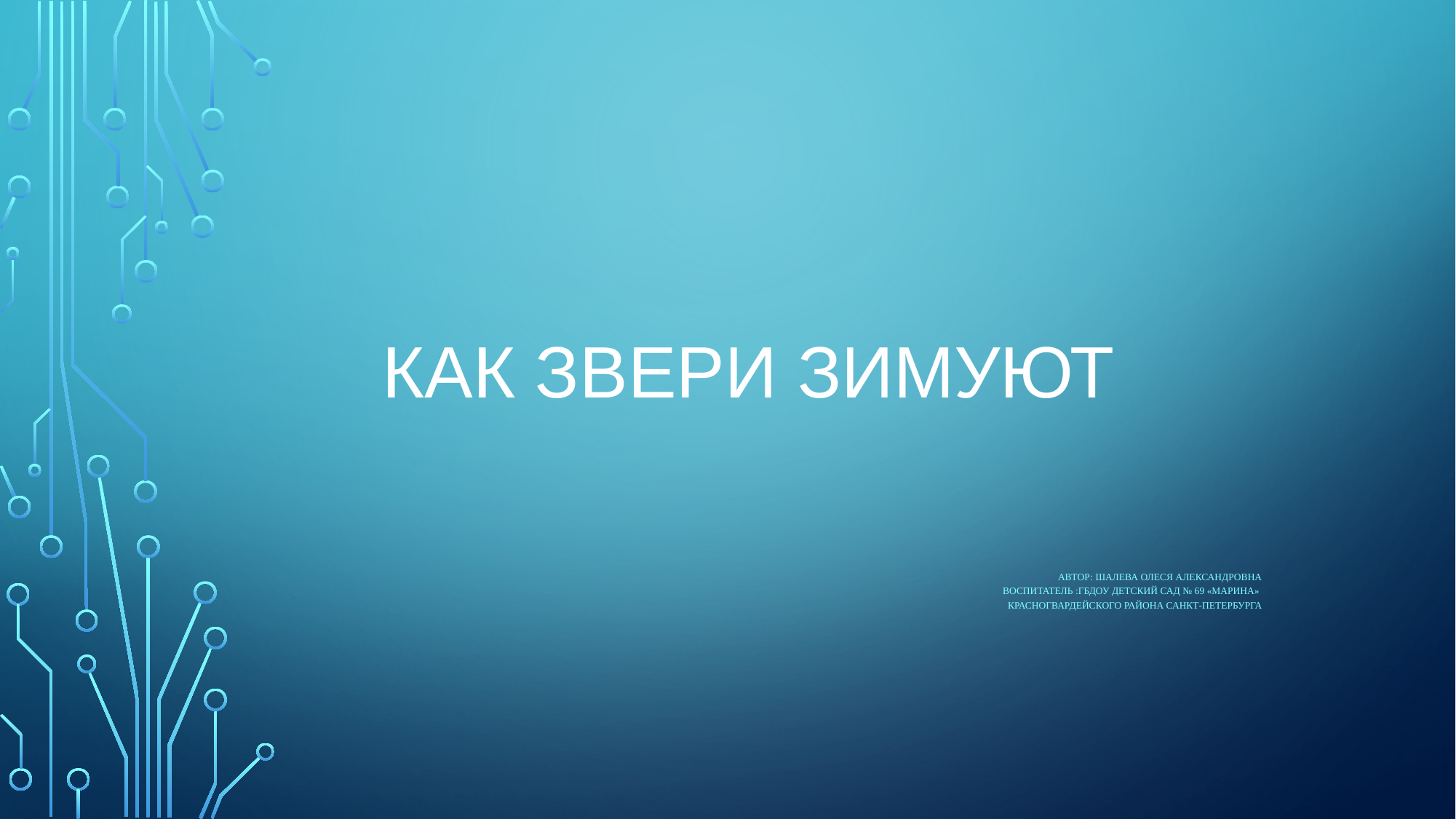

# Как звери зимуют
Автор: Шалева Олеся Александровна
Воспитатель :ГБДОУ детский сад № 69 «Марина»
Красногвардейского района Санкт-Петербурга